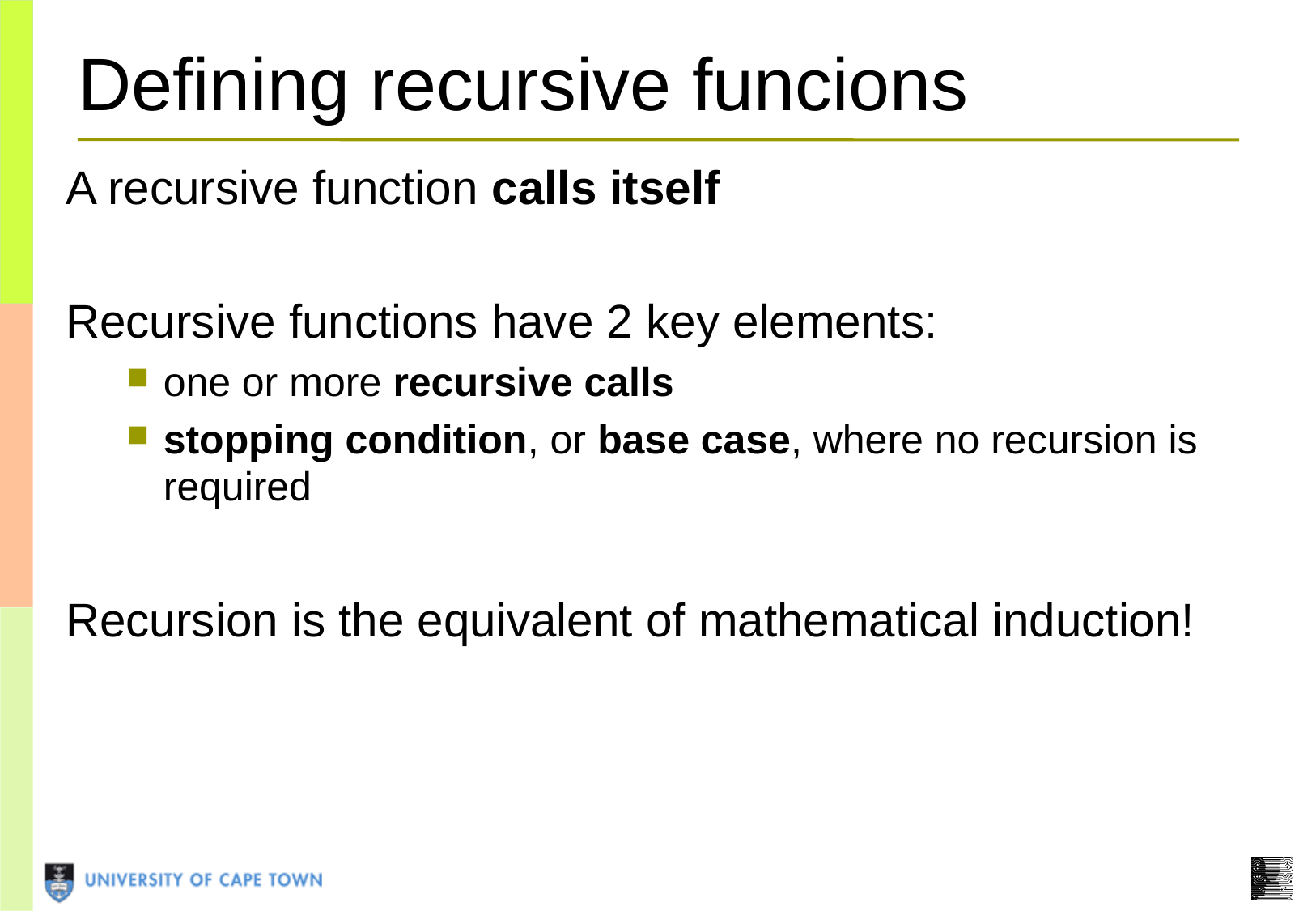

Defining recursive funcions
A recursive function calls itself

Recursive functions have 2 key elements:
one or more recursive calls
stopping condition, or base case, where no recursion is required

Recursion is the equivalent of mathematical induction!